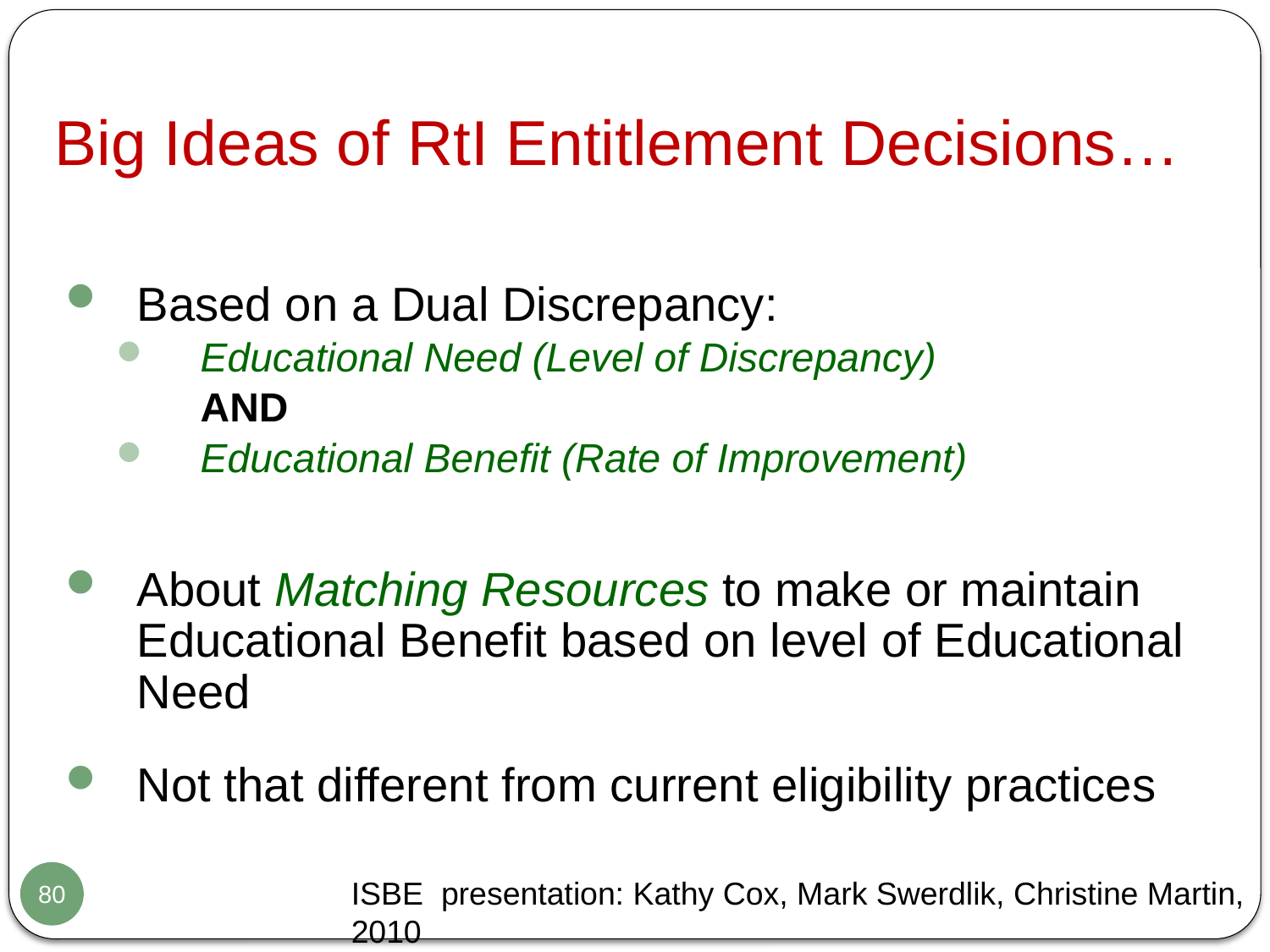

Big Ideas of RtI Entitlement Decisions…
Based on a Dual Discrepancy:
Educational Need (Level of Discrepancy)
	AND
Educational Benefit (Rate of Improvement)

About Matching Resources to make or maintain Educational Benefit based on level of Educational Need

Not that different from current eligibility practices
80
ISBE  presentation: Kathy Cox, Mark Swerdlik, Christine Martin, 2010